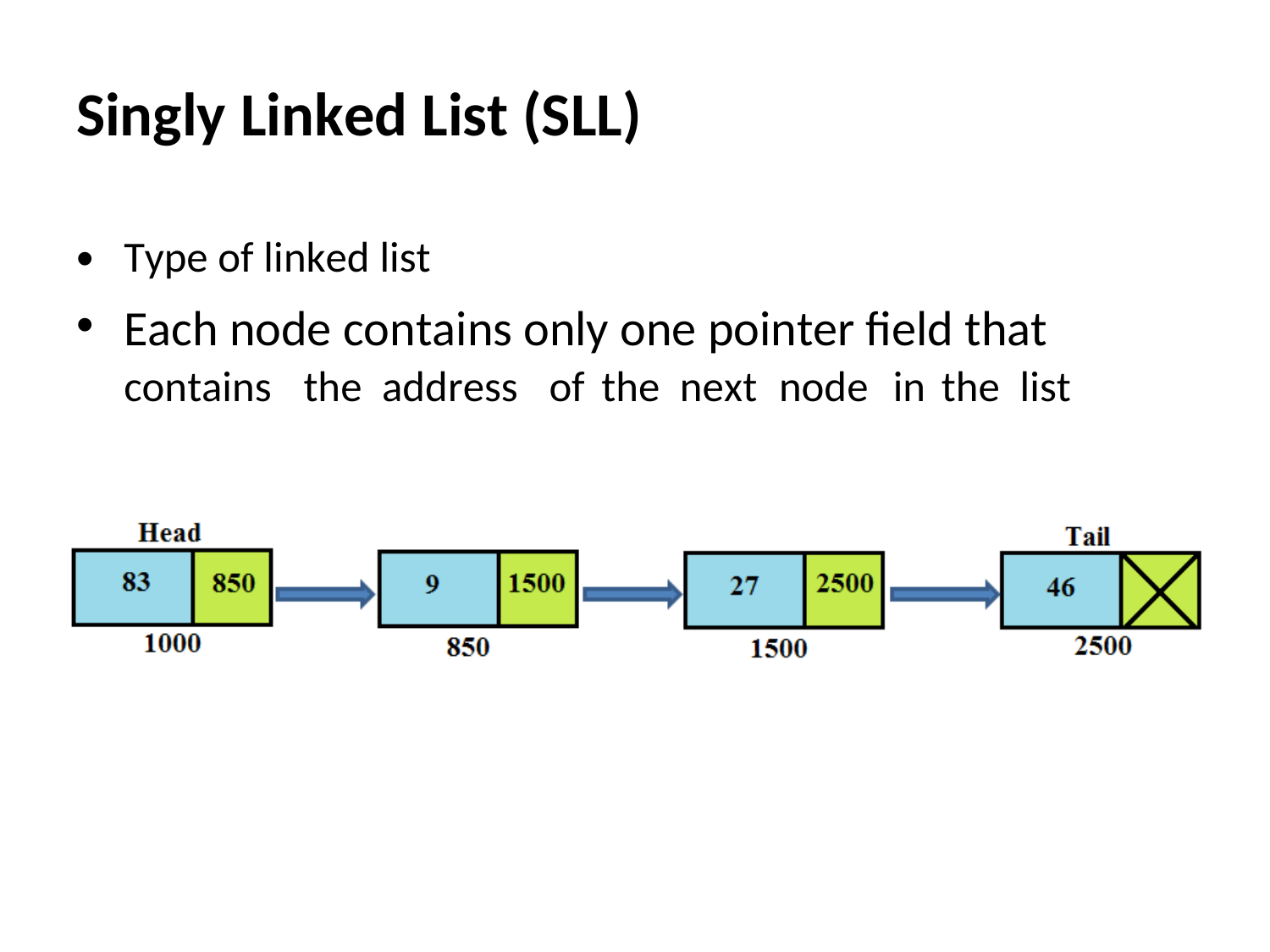

Singly Linked List (SLL)
•
•
Type of linked list
Each node contains only one pointer field that
contains
the
address
of
the
next
node
in
the
list